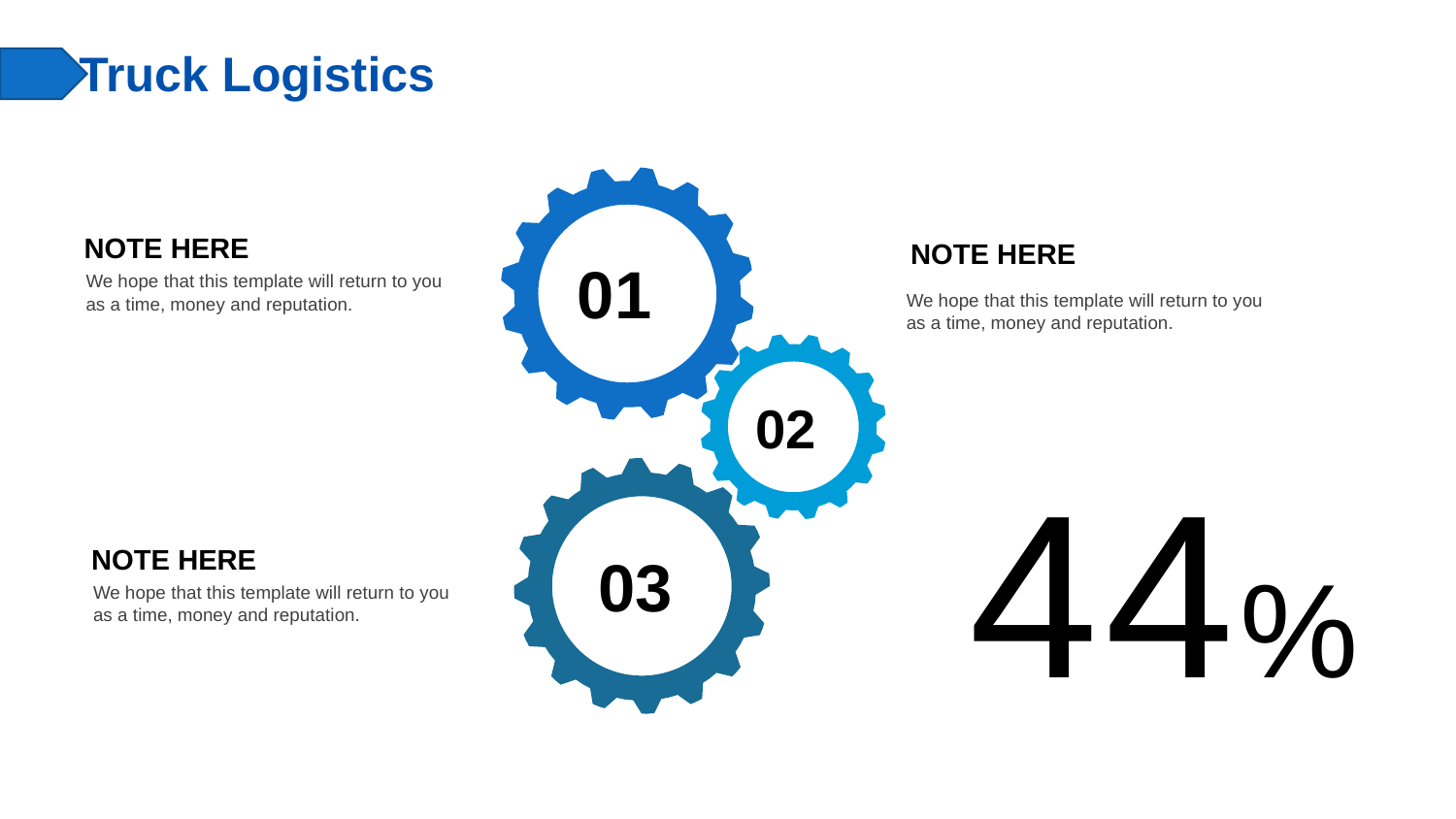

01
NOTE HERE
NOTE HERE
We hope that this template will return to you as a time, money and reputation.
We hope that this template will return to you as a time, money and reputation.

02
44%

03
NOTE HERE
We hope that this template will return to you as a time, money and reputation.